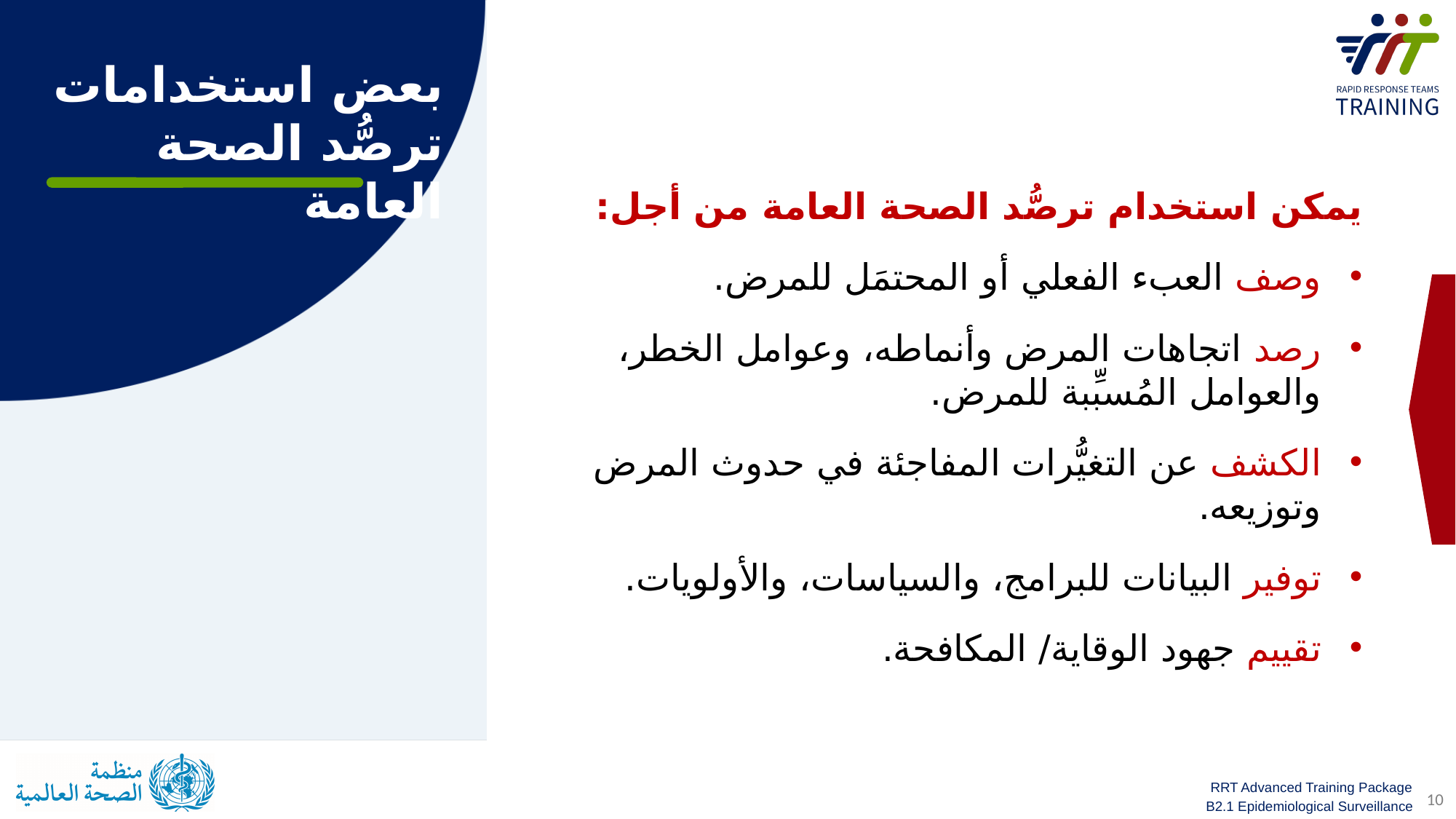

بعض استخدامات ترصُّد الصحة العامة

يمكن استخدام ترصُّد الصحة العامة من أجل:
وصف العبء الفعلي أو المحتمَل للمرض.
رصد اتجاهات المرض وأنماطه، وعوامل الخطر، والعوامل المُسبِّبة للمرض.
الكشف عن التغيُّرات المفاجئة في حدوث المرض وتوزيعه.
توفير البيانات للبرامج، والسياسات، والأولويات.
تقييم جهود الوقاية/ المكافحة.